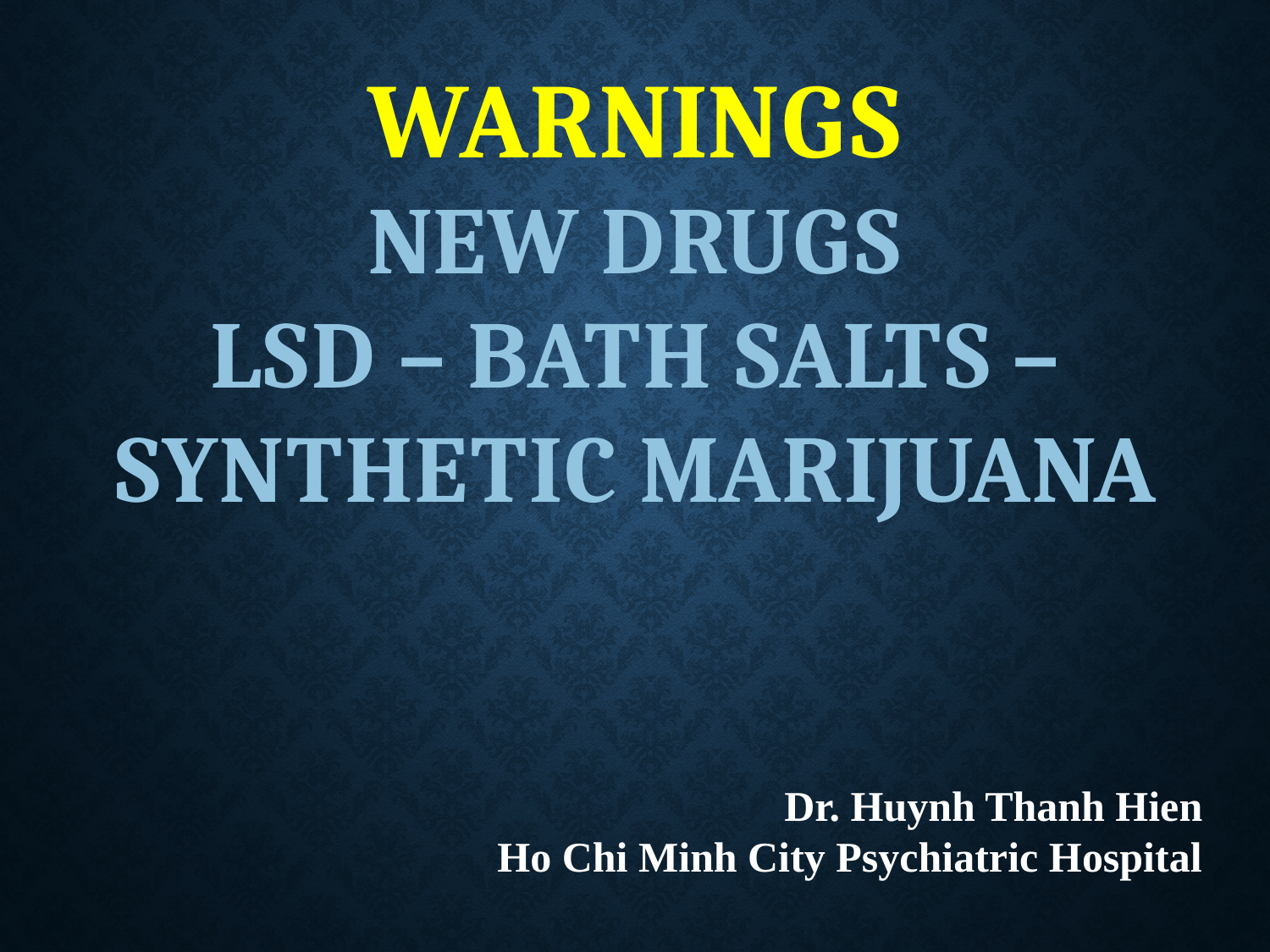

WARNINGS
NEW DRUGS
LSD – BATH SALTS – SYNTHETIC MARIJUANA

Dr. Huynh Thanh Hien
Ho Chi Minh City Psychiatric Hospital